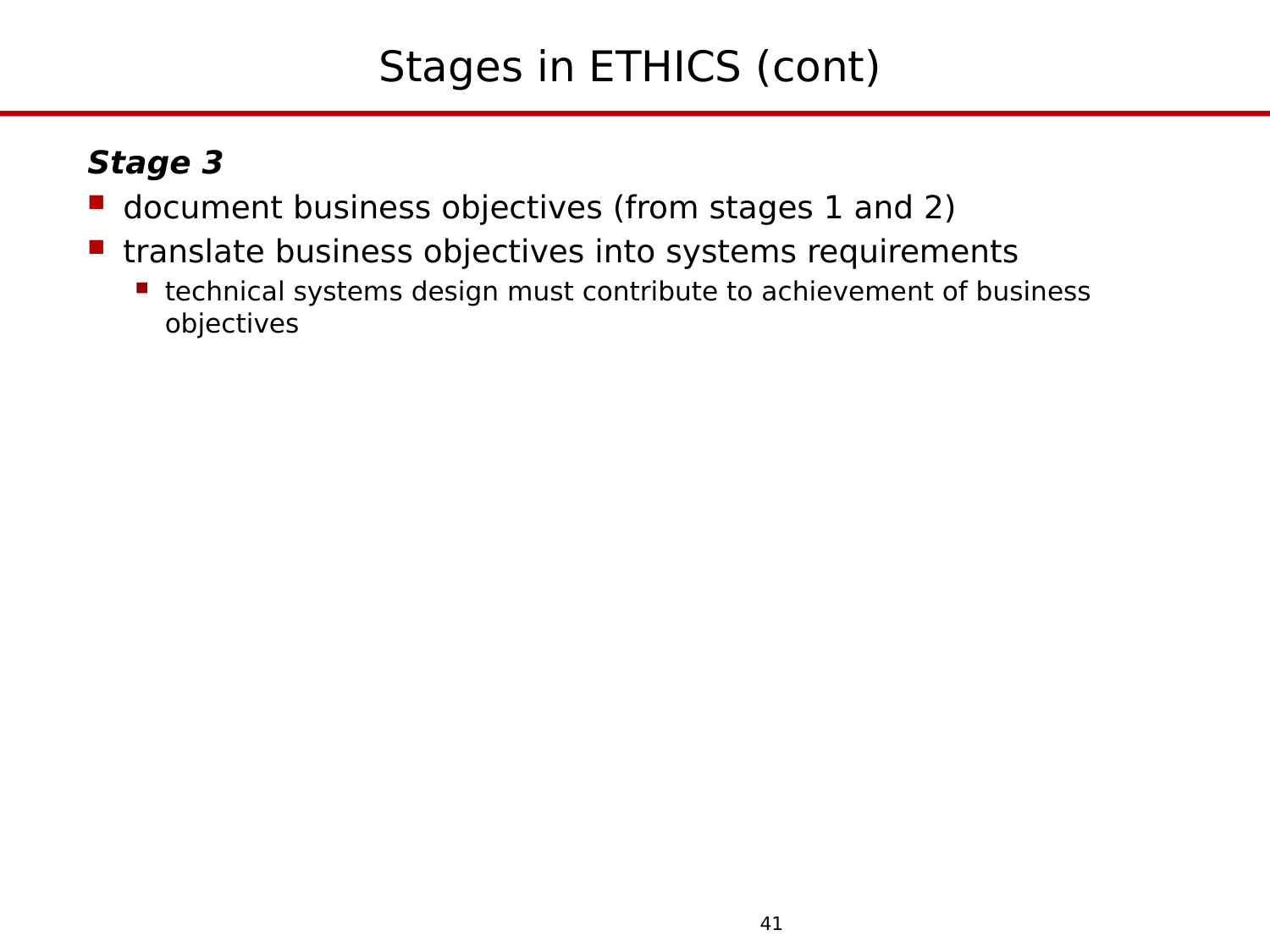

# Stages in ETHICS (cont)
Stage 3
document business objectives (from stages 1 and 2)
translate business objectives into systems requirements
technical systems design must contribute to achievement of business objectives
41